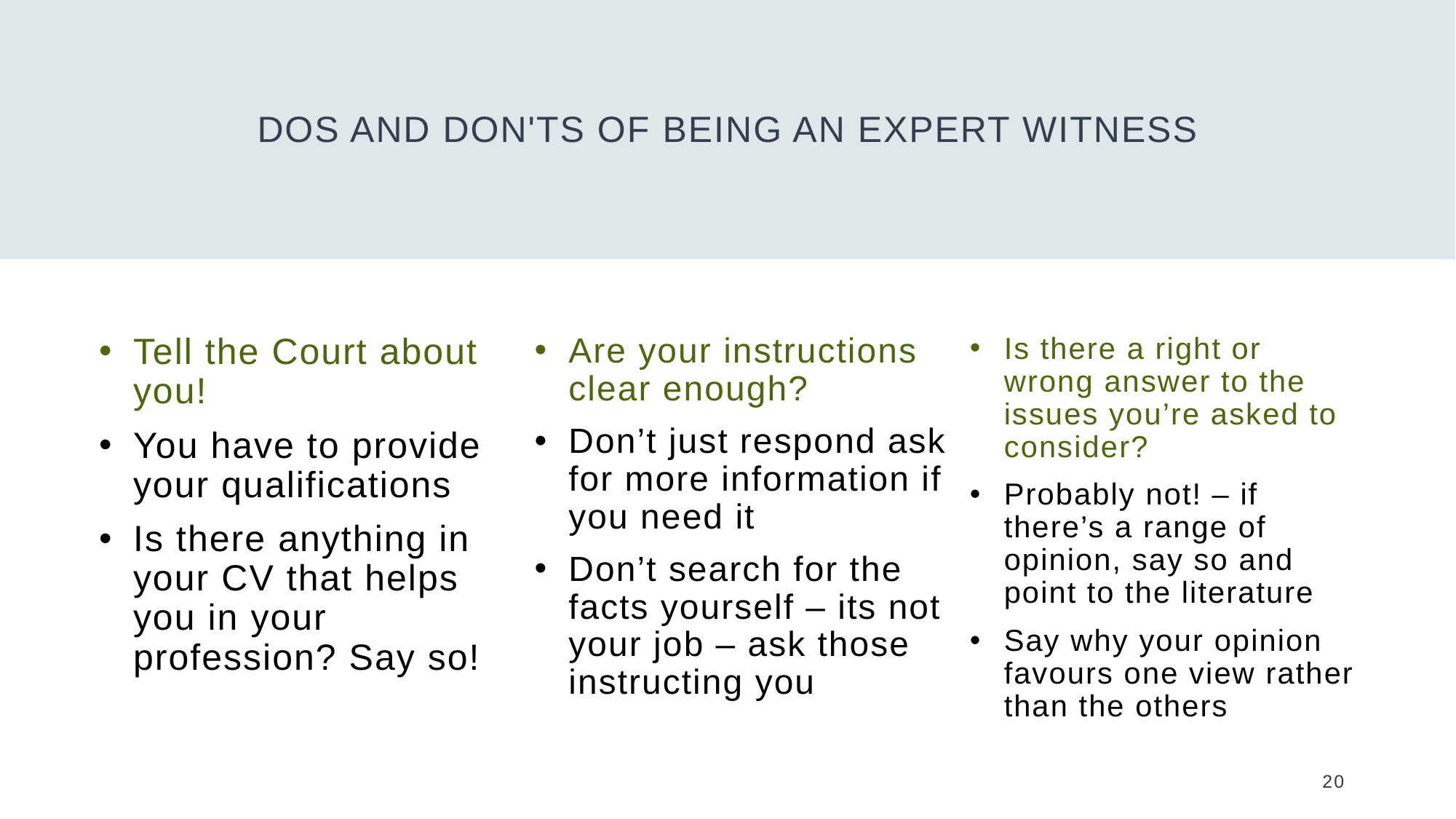

# Dos and Don'ts of Being an Expert Witness
Tell the Court about you!
You have to provide your qualifications
Is there anything in your CV that helps you in your profession? Say so!
Are your instructions clear enough?
Don’t just respond ask for more information if you need it
Don’t search for the facts yourself – its not your job – ask those instructing you
Is there a right or wrong answer to the issues you’re asked to consider?
Probably not! – if there’s a range of opinion, say so and point to the literature
Say why your opinion favours one view rather than the others
20